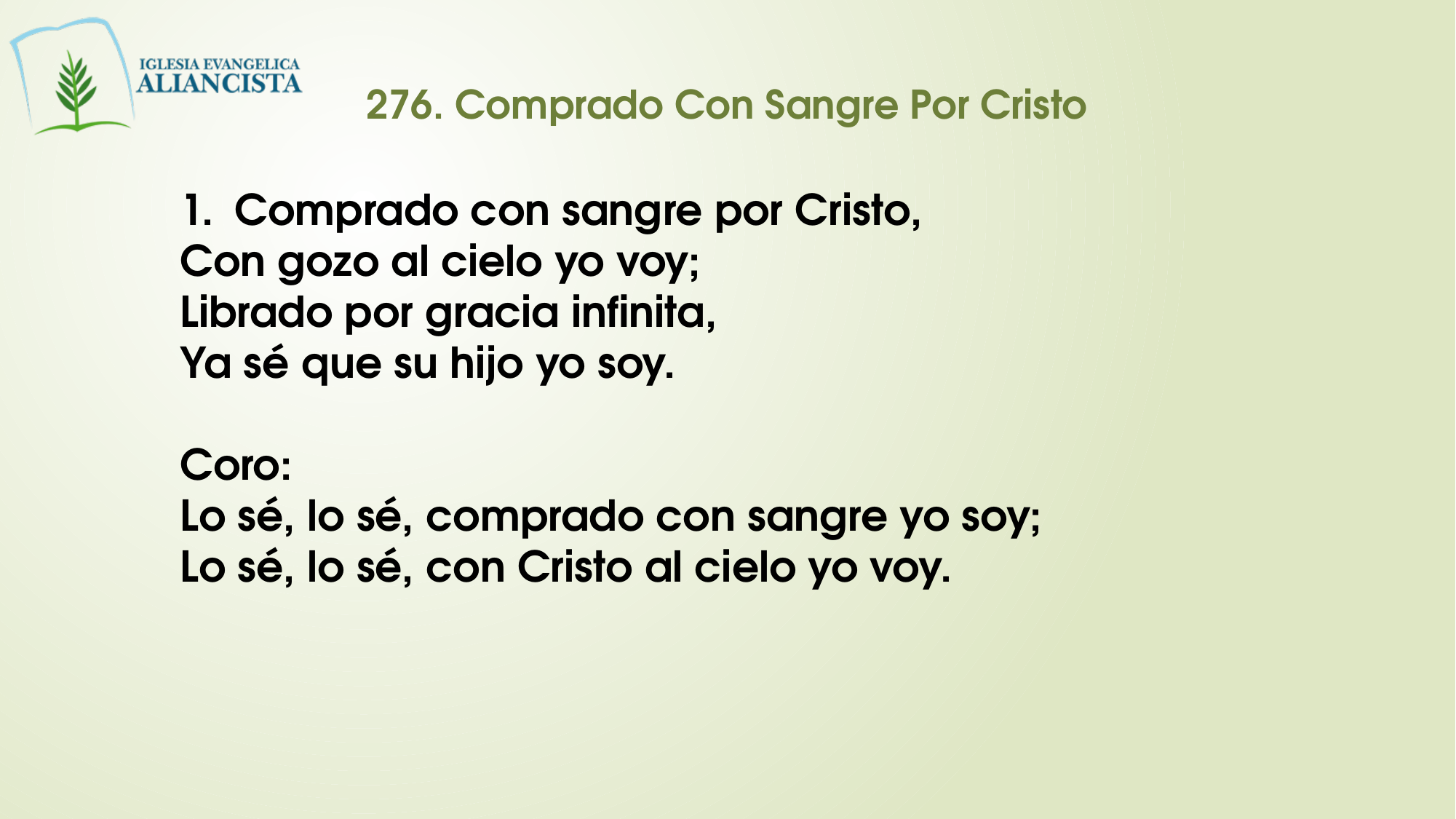

276. Comprado Con Sangre Por Cristo
Comprado con sangre por Cristo,
Con gozo al cielo yo voy;
Librado por gracia infinita,
Ya sé que su hijo yo soy.

Coro:
Lo sé, lo sé, comprado con sangre yo soy;
Lo sé, lo sé, con Cristo al cielo yo voy.